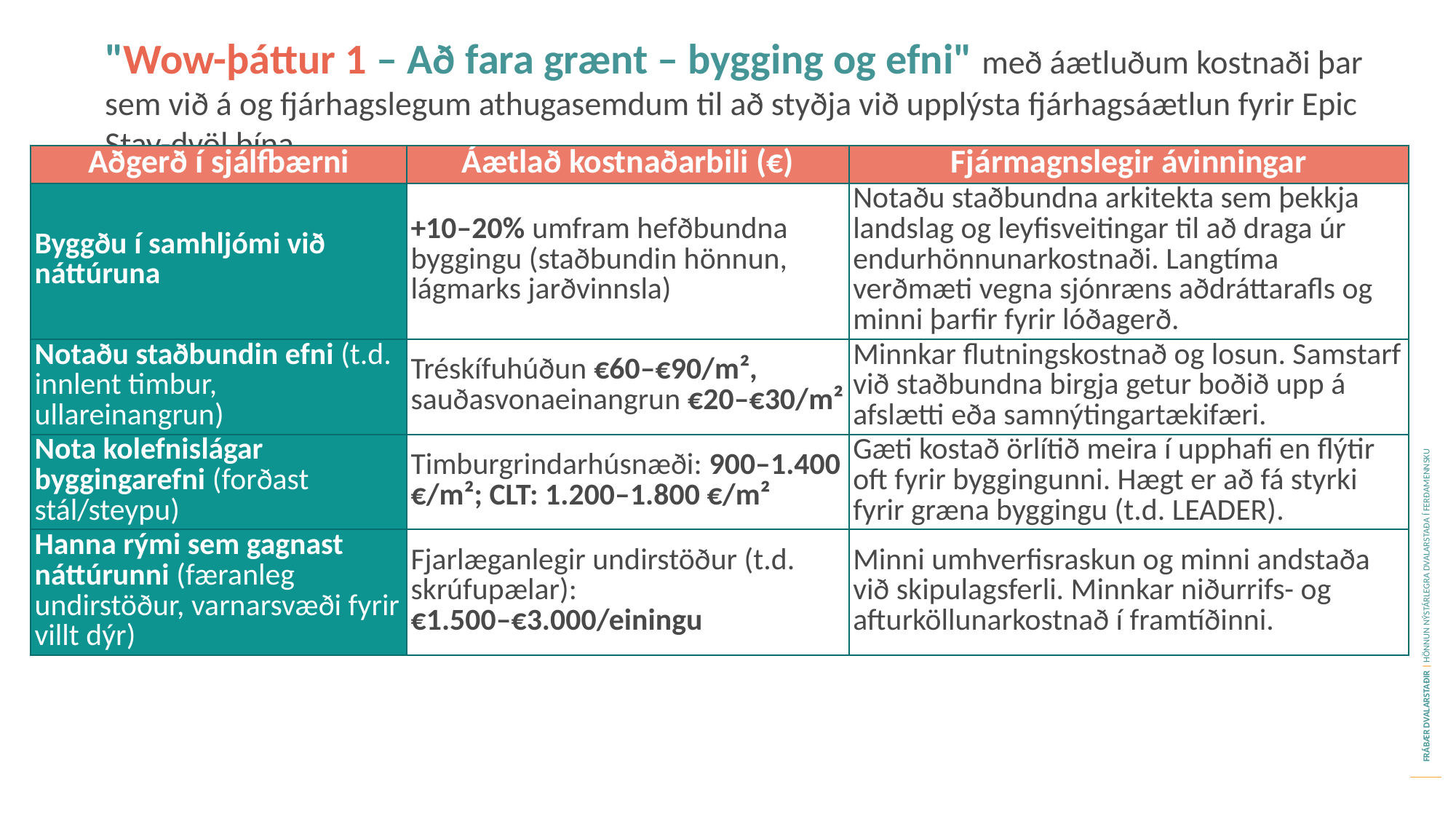

"Wow-þáttur 1 – Að fara grænt – bygging og efni" með áætluðum kostnaði þar sem við á og fjárhagslegum athugasemdum til að styðja við upplýsta fjárhagsáætlun fyrir Epic Stay-dvöl þína.
| Aðgerð í sjálfbærni | Áætlað kostnaðarbili (€) | Fjármagnslegir ávinningar |
| --- | --- | --- |
| Byggðu í samhljómi við náttúruna | +10–20% umfram hefðbundna byggingu (staðbundin hönnun, lágmarks jarðvinnsla) | Notaðu staðbundna arkitekta sem þekkja landslag og leyfisveitingar til að draga úr endurhönnunarkostnaði. Langtíma verðmæti vegna sjónræns aðdráttarafls og minni þarfir fyrir lóðagerð. |
| Notaðu staðbundin efni (t.d. innlent timbur, ullareinangrun) | Tréskífuhúðun €60–€90/m², sauðasvonaeinangrun €20–€30/m² | Minnkar flutningskostnað og losun. Samstarf við staðbundna birgja getur boðið upp á afslætti eða samnýtingartækifæri. |
| Nota kolefnislágar byggingarefni (forðast stál/steypu) | Timburgrindarhúsnæði: 900–1.400 €/m²; CLT: 1.200–1.800 €/m² | Gæti kostað örlítið meira í upphafi en flýtir oft fyrir byggingunni. Hægt er að fá styrki fyrir græna byggingu (t.d. LEADER). |
| Hanna rými sem gagnast náttúrunni (færanleg undirstöður, varnarsvæði fyrir villt dýr) | Fjarlæganlegir undirstöður (t.d. skrúfupælar): €1.500–€3.000/einingu | Minni umhverfisraskun og minni andstaða við skipulagsferli. Minnkar niðurrifs- og afturköllunarkostnað í framtíðinni. |